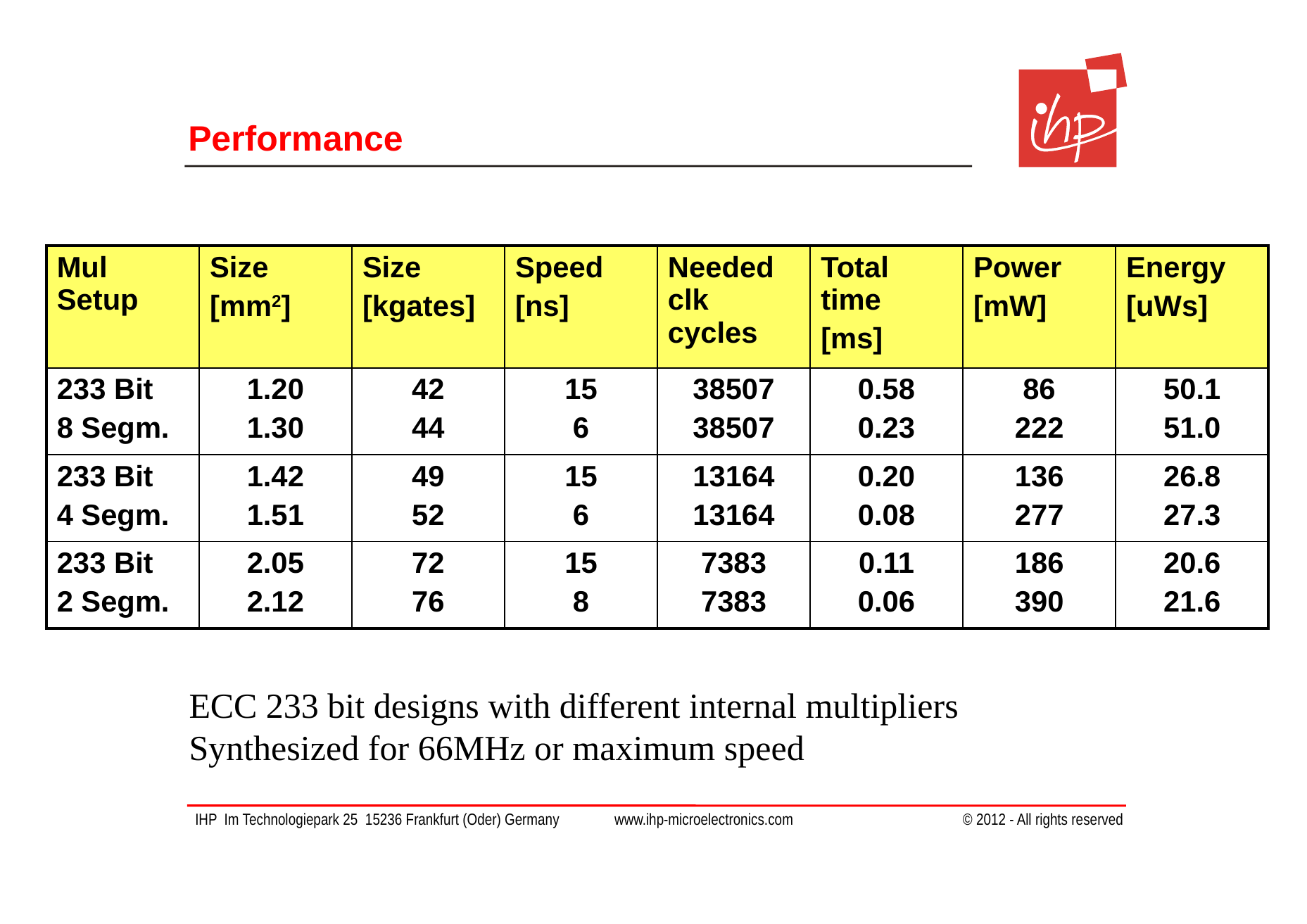

# Performance
| Mul Setup | Size [mm2] | Size [kgates] | Speed [ns] | Needed clk cycles | Total time [ms] | Power [mW] | Energy [uWs] |
| --- | --- | --- | --- | --- | --- | --- | --- |
| 233 Bit 8 Segm. | 1.20 1.30 | 42 44 | 15 6 | 38507 38507 | 0.58 0.23 | 86 222 | 50.1 51.0 |
| 233 Bit 4 Segm. | 1.42 1.51 | 49 52 | 15 6 | 13164 13164 | 0.20 0.08 | 136 277 | 26.8 27.3 |
| 233 Bit 2 Segm. | 2.05 2.12 | 72 76 | 15 8 | 7383 7383 | 0.11 0.06 | 186 390 | 20.6 21.6 |
ECC 233 bit designs with different internal multipliers
Synthesized for 66MHz or maximum speed